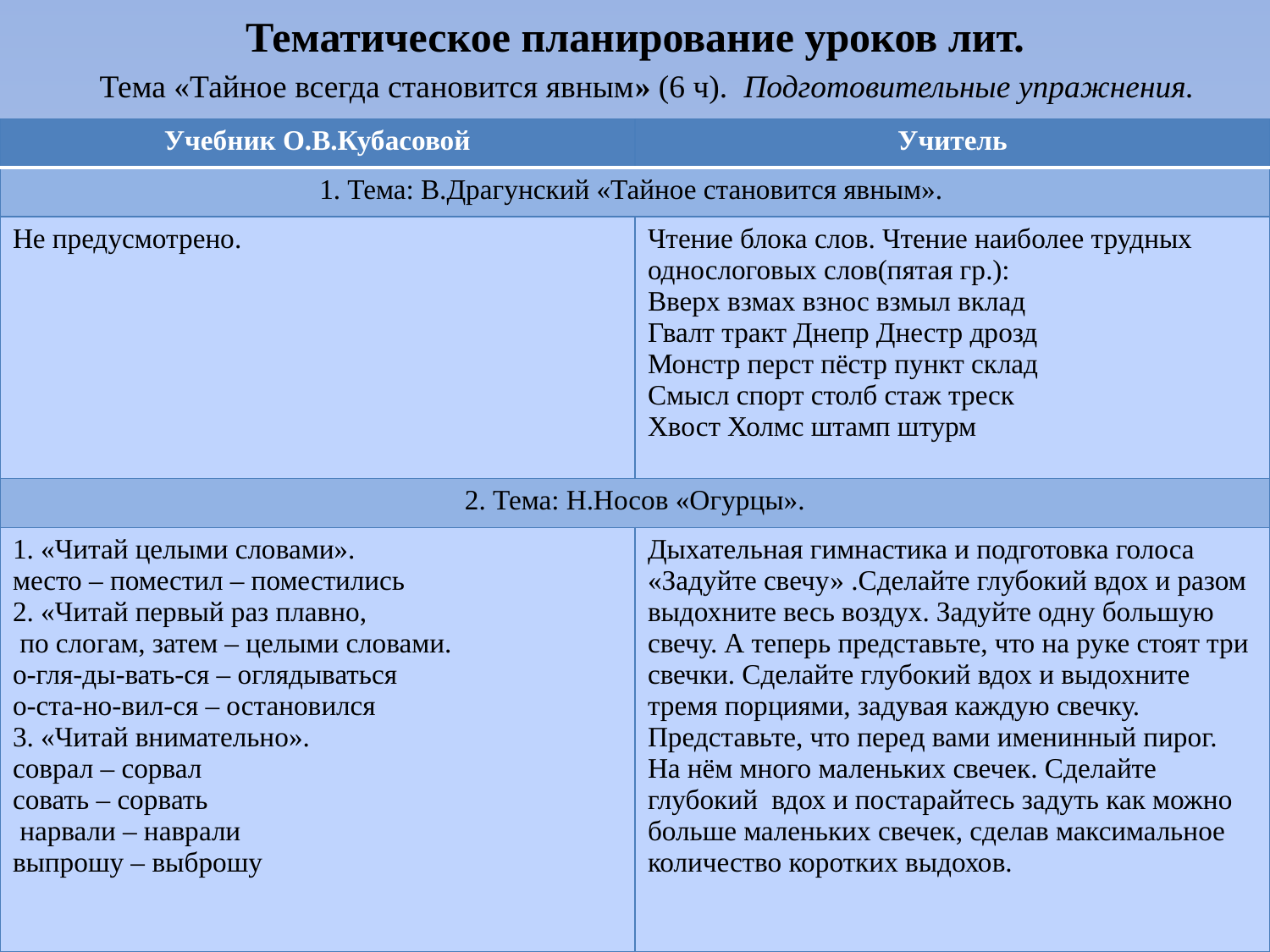

# Тематическое планирование уроков лит.
    Тема «Тайное всегда становится явным» (6 ч).  Подготовительные упражнения.

| Учебник О.В.Кубасовой | Учитель |
| --- | --- |
| 1. Тема: В.Драгунский «Тайное становится явным». |  |
| Не предусмотрено. | Чтение блока слов. Чтение наиболее трудных однослоговых слов(пятая гр.): Вверх взмах взнос взмыл вклад Гвалт тракт Днепр Днестр дрозд Монстр перст пёстр пункт склад Смысл спорт столб стаж треск Хвост Холмс штамп штурм |
| 2. Тема: Н.Носов «Огурцы». |  |
| 1. «Читай целыми словами». место – поместил – поместились 2. «Читай первый раз плавно, по слогам, затем – целыми словами. о-гля-ды-вать-ся – оглядываться о-ста-но-вил-ся – остановился 3. «Читай внимательно». соврал – сорвал совать – сорвать нарвали – наврали выпрошу – выброшу | Дыхательная гимнастика и подготовка голоса «Задуйте свечу» .Сделайте глубокий вдох и разом выдохните весь воздух. Задуйте одну большую свечу. А теперь представьте, что на руке стоят три свечки. Сделайте глубокий вдох и выдохните тремя порциями, задувая каждую свечку. Представьте, что перед вами именинный пирог. На нём много маленьких свечек. Сделайте глубокий вдох и постарайтесь задуть как можно больше маленьких свечек, сделав максимальное количество коротких выдохов. |